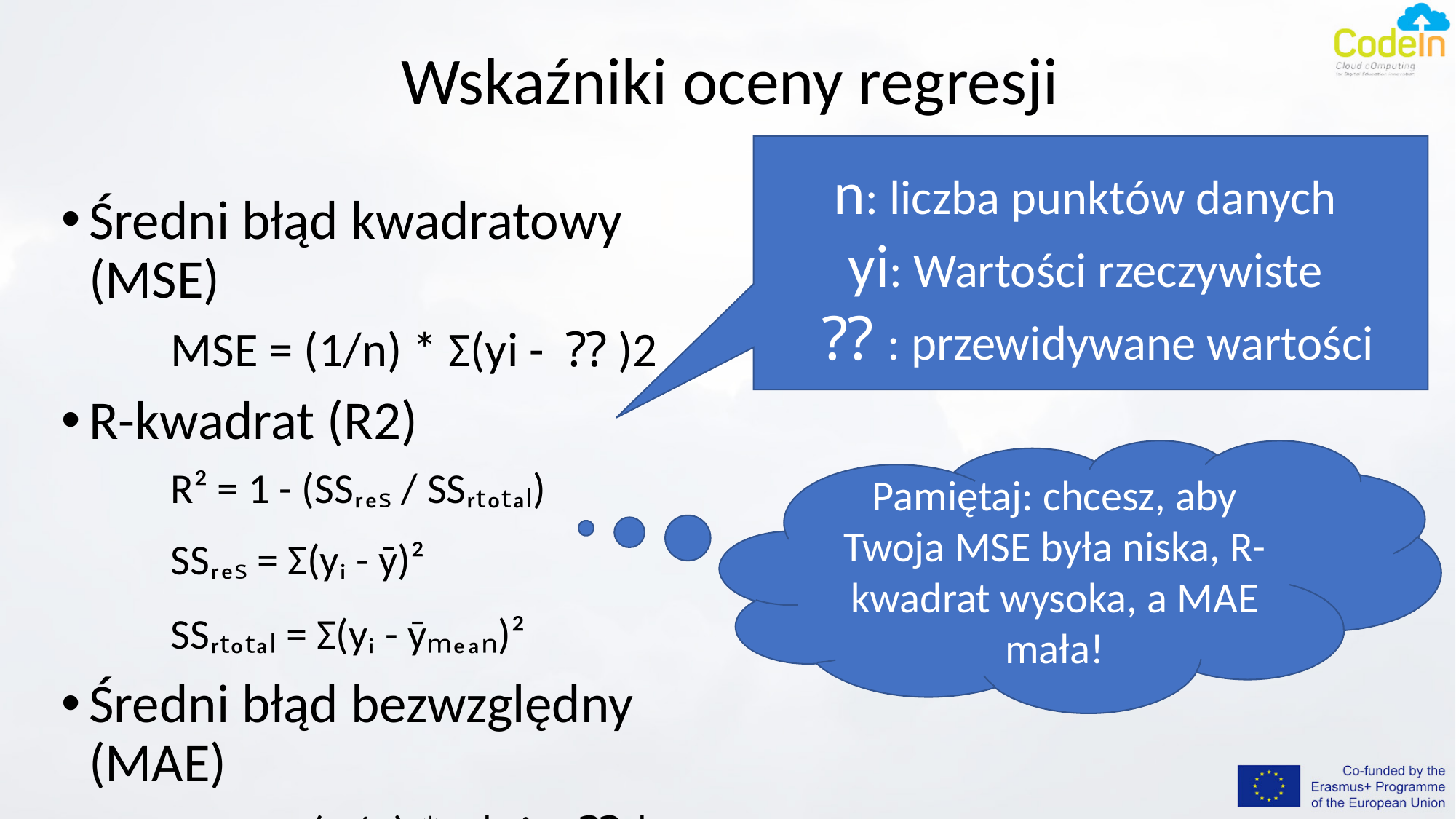

# Wskaźniki oceny regresji
n: liczba punktów danych
yi: Wartości rzeczywiste
 ⁇ : przewidywane wartości
Średni błąd kwadratowy (MSE)
	MSE = (1/n) * Σ(yi -  ⁇ )2
R-kwadrat (R2)
	R² = 1 - (SSᵣₑₛ / SSᵣₜₒₜₐₗ)
	SSᵣₑₛ = Σ(yᵢ - ȳ)²
	SSᵣₜₒₜₐₗ = Σ(yᵢ - ȳₘₑₐₙ)²
Średni błąd bezwzględny (MAE)
	MAE = (1/n) * Σ|yi -  ⁇ |

Pamiętaj: chcesz, aby Twoja MSE była niska, R-kwadrat wysoka, a MAE mała!